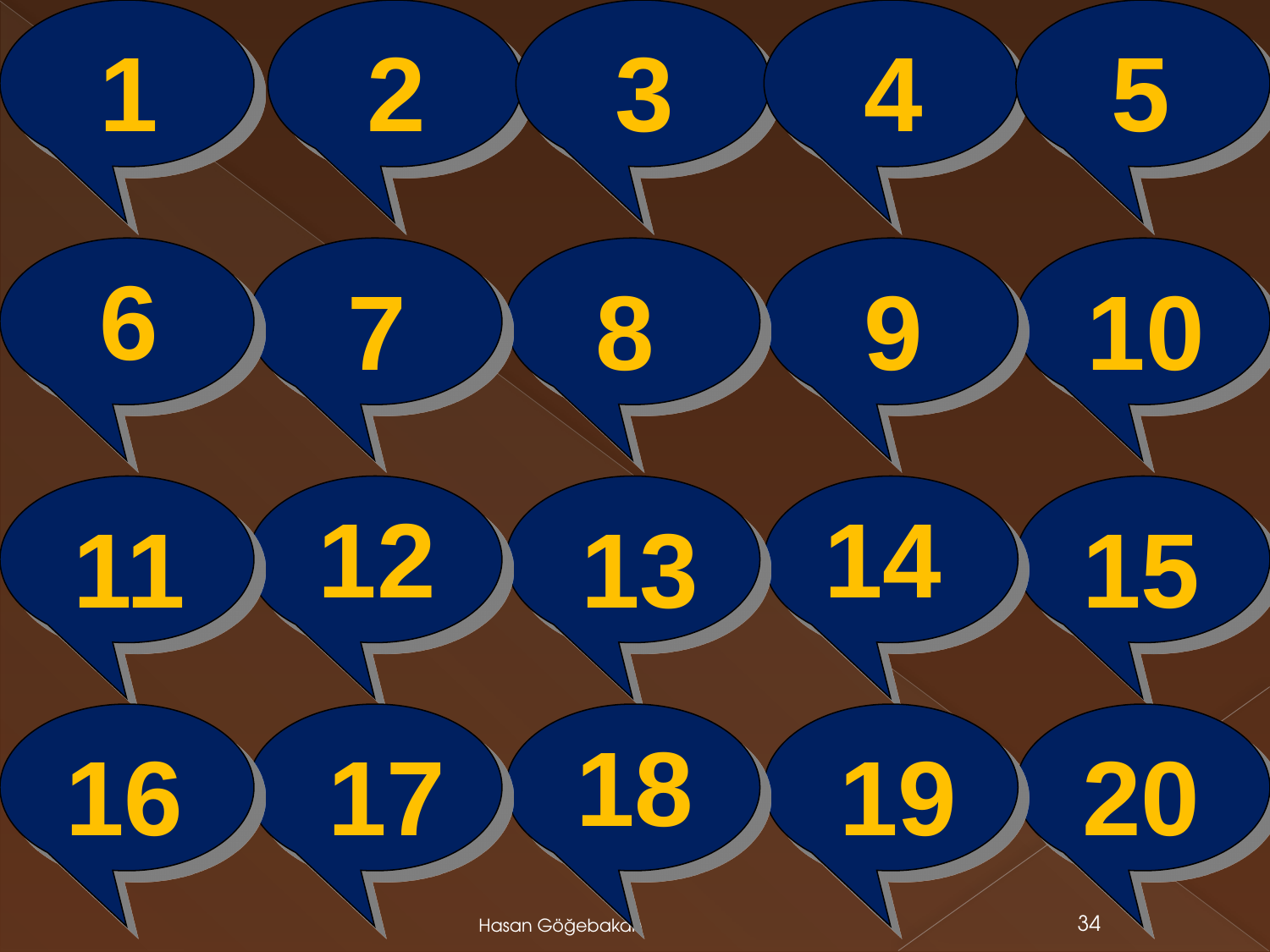

1
2
3
4
5

6
7
8
9
10

12
14
11
13
15

18
16
17
19
20
34
Hasan Göğebakan